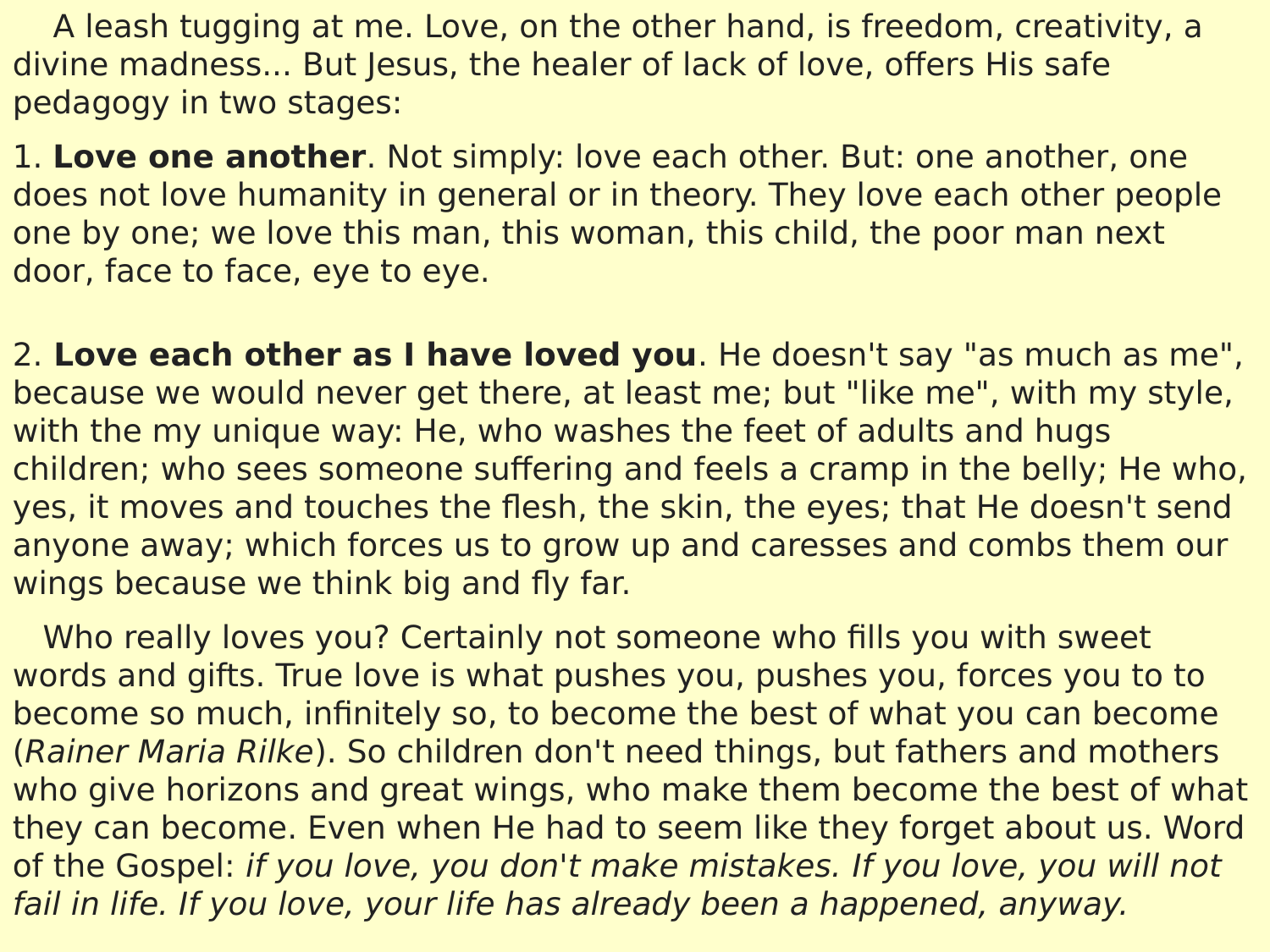

A leash tugging at me. Love, on the other hand, is freedom, creativity, a divine madness... But Jesus, the healer of lack of love, offers His safe pedagogy in two stages:
1. Love one another. Not simply: love each other. But: one another, one does not love humanity in general or in theory. They love each other people one by one; we love this man, this woman, this child, the poor man next door, face to face, eye to eye.

2. Love each other as I have loved you. He doesn't say "as much as me", because we would never get there, at least me; but "like me", with my style, with the my unique way: He, who washes the feet of adults and hugs children; who sees someone suffering and feels a cramp in the belly; He who, yes, it moves and touches the flesh, the skin, the eyes; that He doesn't send anyone away; which forces us to grow up and caresses and combs them our wings because we think big and fly far.
   Who really loves you? Certainly not someone who fills you with sweet words and gifts. True love is what pushes you, pushes you, forces you to to become so much, infinitely so, to become the best of what you can become (Rainer Maria Rilke). So children don't need things, but fathers and mothers who give horizons and great wings, who make them become the best of what they can become. Even when He had to seem like they forget about us. Word of the Gospel: if you love, you don't make mistakes. If you love, you will not fail in life. If you love, your life has already been a happened, anyway.